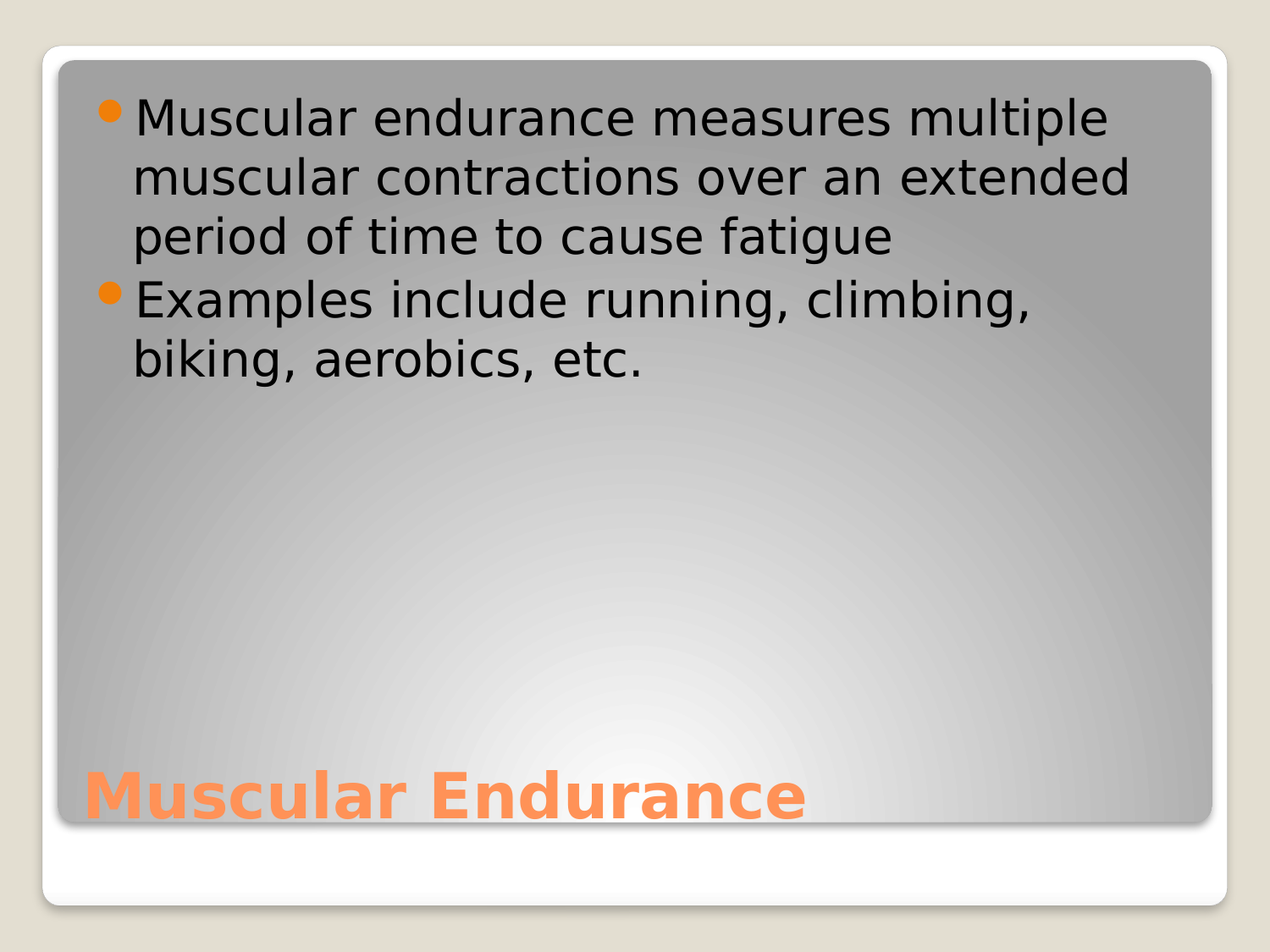

Muscular endurance measures multiple muscular contractions over an extended period of time to cause fatigue
Examples include running, climbing, biking, aerobics, etc.

# Muscular Endurance